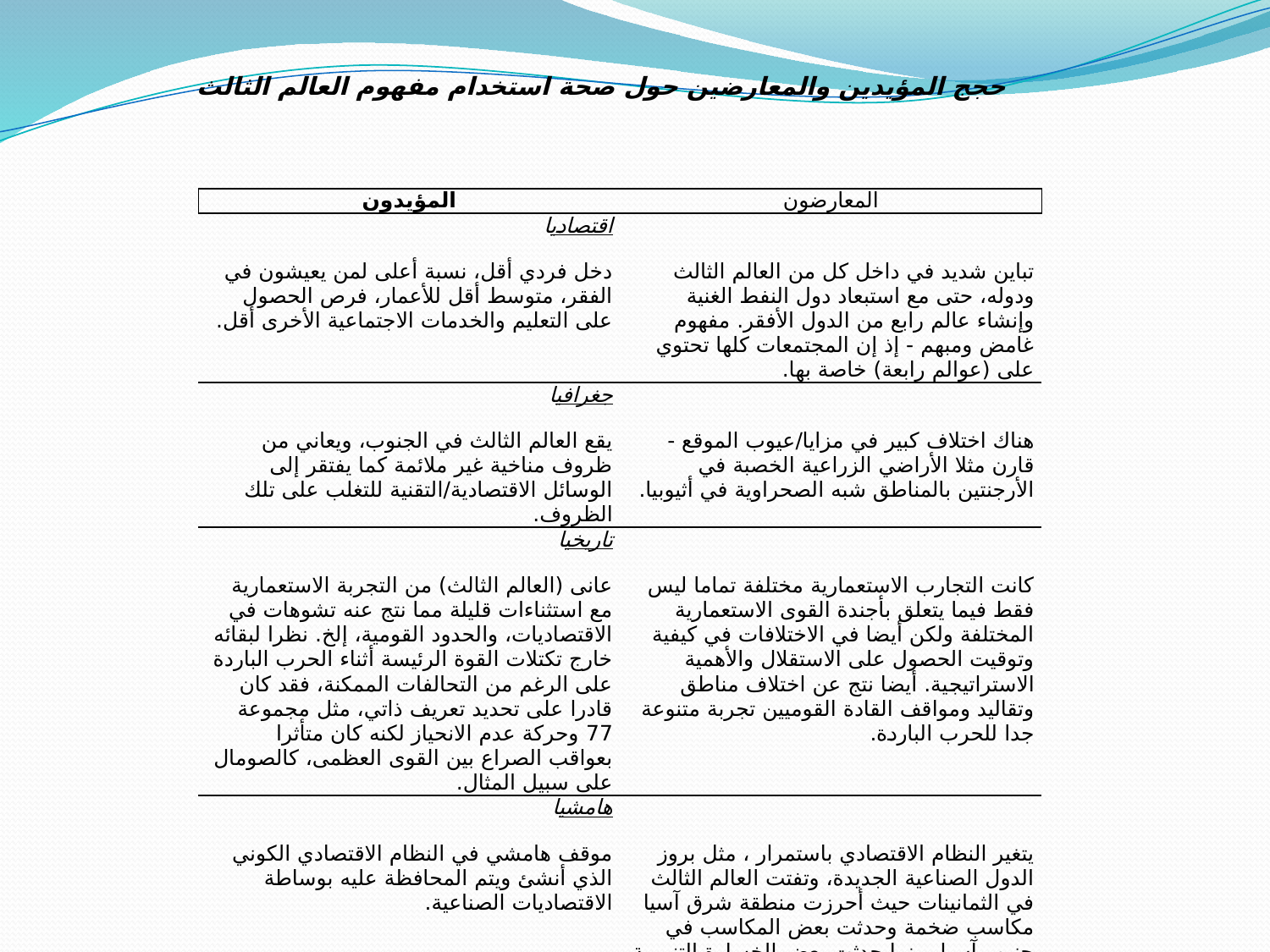

حجج المؤيدين والمعارضين حول صحة استخدام مفهوم العالم الثالث

| المؤيدون | المعارضون |
| --- | --- |
| اقتصاديا دخل فردي أقل، نسبة أعلى لمن يعيشون في الفقر، متوسط أقل للأعمار، فرص الحصول على التعليم والخدمات الاجتماعية الأخرى أقل. | تباين شديد في داخل كل من العالم الثالث ودوله، حتى مع استبعاد دول النفط الغنية وإنشاء عالم رابع من الدول الأفقر. مفهوم غامض ومبهم - إذ إن المجتمعات كلها تحتوي على (عوالم رابعة) خاصة بها. |
| جغرافيا يقع العالم الثالث في الجنوب، ويعاني من ظروف مناخية غير ملائمة كما يفتقر إلى الوسائل الاقتصادية/التقنية للتغلب على تلك الظروف. | هناك اختلاف كبير في مزايا/عيوب الموقع - قارن مثلا الأراضي الزراعية الخصبة في الأرجنتين بالمناطق شبه الصحراوية في أثيوبيا. |
| تاريخيا عانى (العالم الثالث) من التجربة الاستعمارية مع استثناءات قليلة مما نتج عنه تشوهات في الاقتصاديات، والحدود القومية، إلخ. نظرا لبقائه خارج تكتلات القوة الرئيسة أثناء الحرب الباردة على الرغم من التحالفات الممكنة، فقد كان قادرا على تحديد تعريف ذاتي، مثل مجموعة 77 وحركة عدم الانحياز لكنه كان متأثرا بعواقب الصراع بين القوى العظمى، كالصومال على سبيل المثال. | كانت التجارب الاستعمارية مختلفة تماما ليس فقط فيما يتعلق بأجندة القوى الاستعمارية المختلفة ولكن أيضا في الاختلافات في كيفية وتوقيت الحصول على الاستقلال والأهمية الاستراتيجية. أيضا نتج عن اختلاف مناطق وتقاليد ومواقف القادة القوميين تجربة متنوعة جدا للحرب الباردة. |
| هامشيا موقف هامشي في النظام الاقتصادي الكوني الذي أنشئ ويتم المحافظة عليه بوساطة الاقتصاديات الصناعية. | يتغير النظام الاقتصادي باستمرار ، مثل بروز الدول الصناعية الجديدة، وتفتت العالم الثالث في الثمانينات حيث أحرزت منطقة شرق آسيا مكاسب ضخمة وحدثت بعض المكاسب في جنوب آسيا، بينما حدثت بعض الخسارة التنموية في أمريكا اللاتينية وواجهت عددا من بلدان إفريقيا جنوب الصحراء كارثة. |